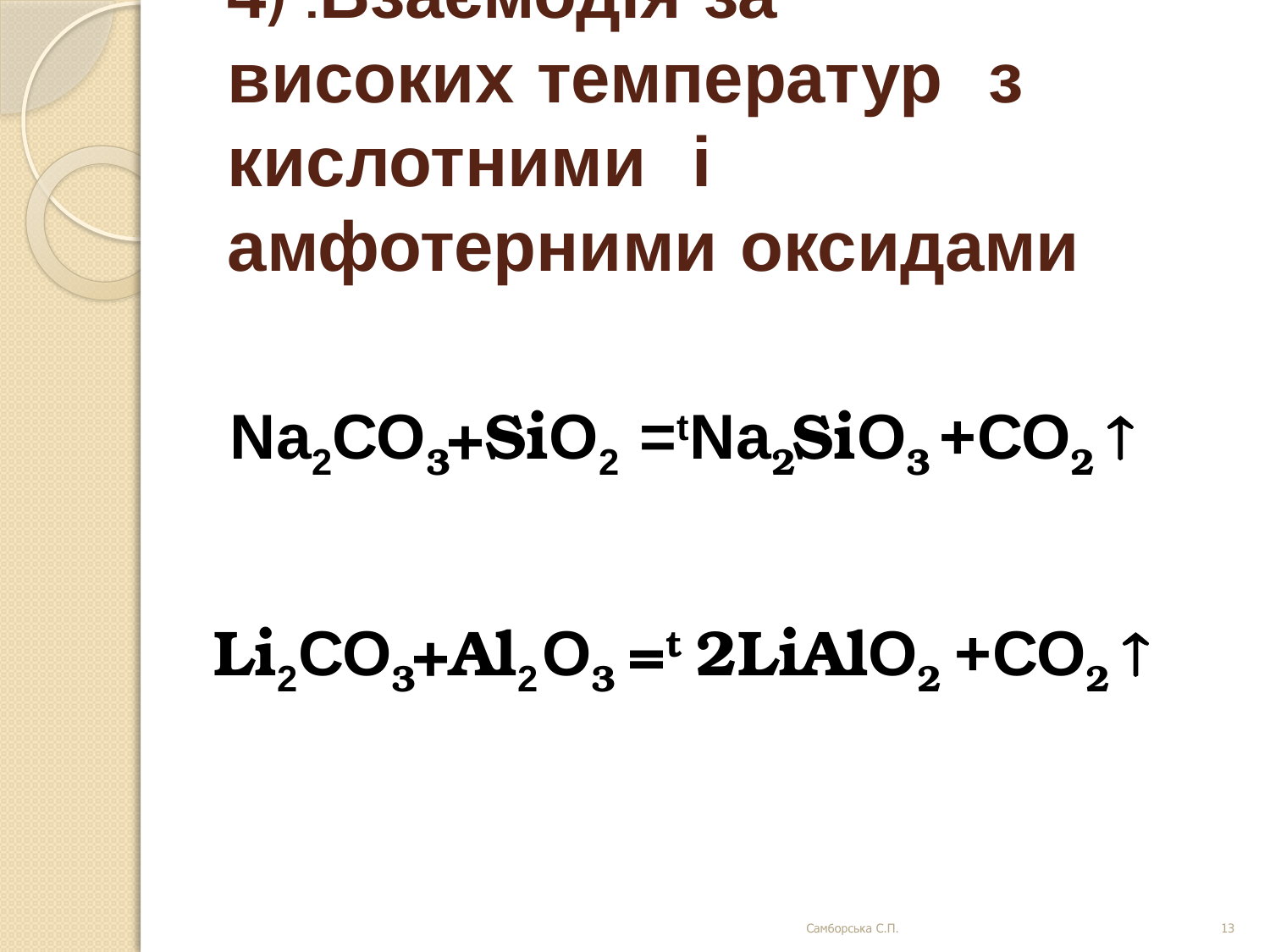

# 4) .Взаємодія за високих температур  з кислотними  і амфотерними оксидами

Nа2СО3+SiО2 =tNа2SiО3 +СО2 ↑

Li2СО3+Al2О3 =t 2LiAlО2 +СО2 ↑
Самборська С.П.
13